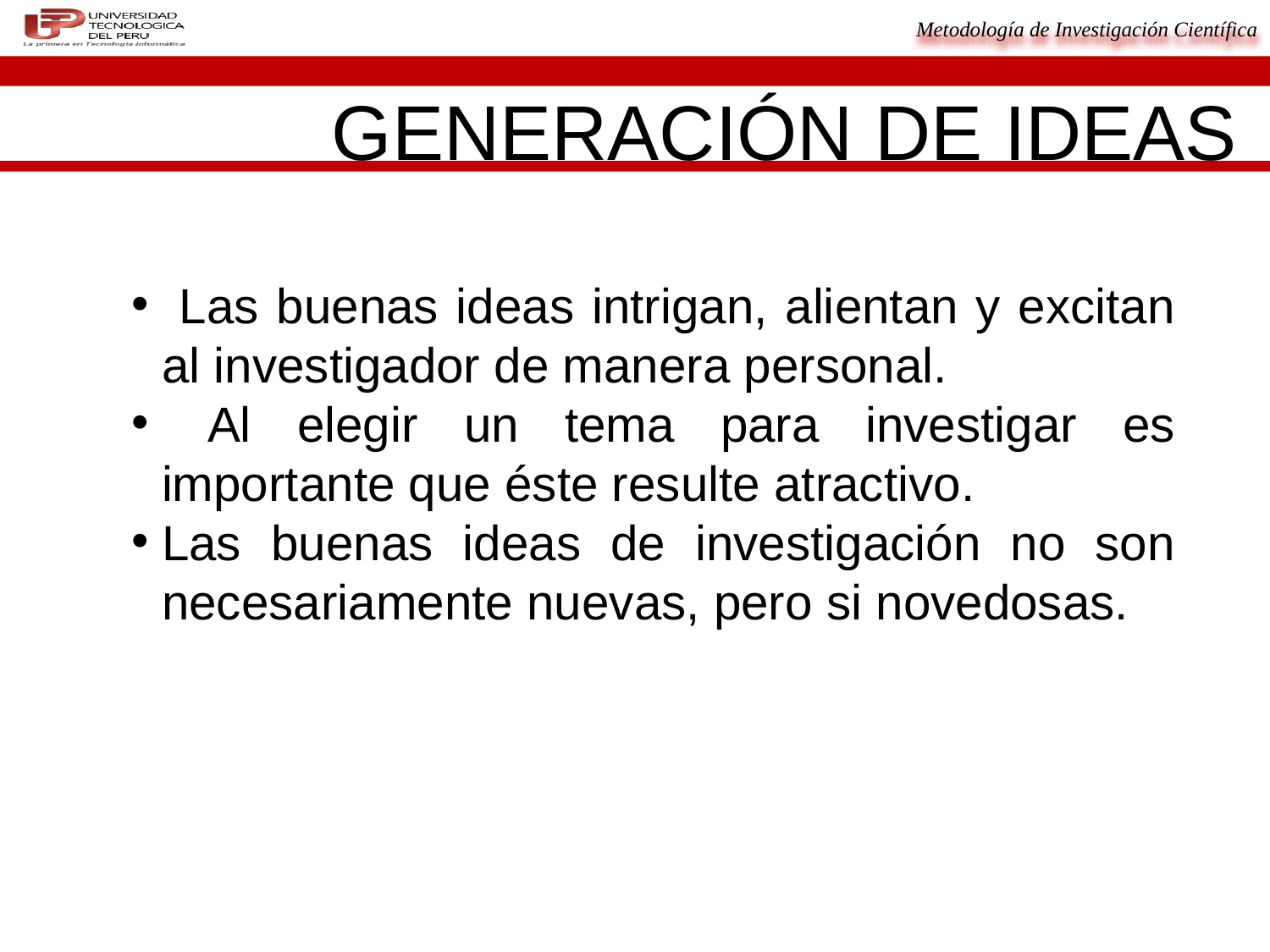

GENERACIÓN DE IDEAS
 Las buenas ideas intrigan, alientan y excitan al investigador de manera personal.
 Al elegir un tema para investigar es importante que éste resulte atractivo.
Las buenas ideas de investigación no son necesariamente nuevas, pero si novedosas.